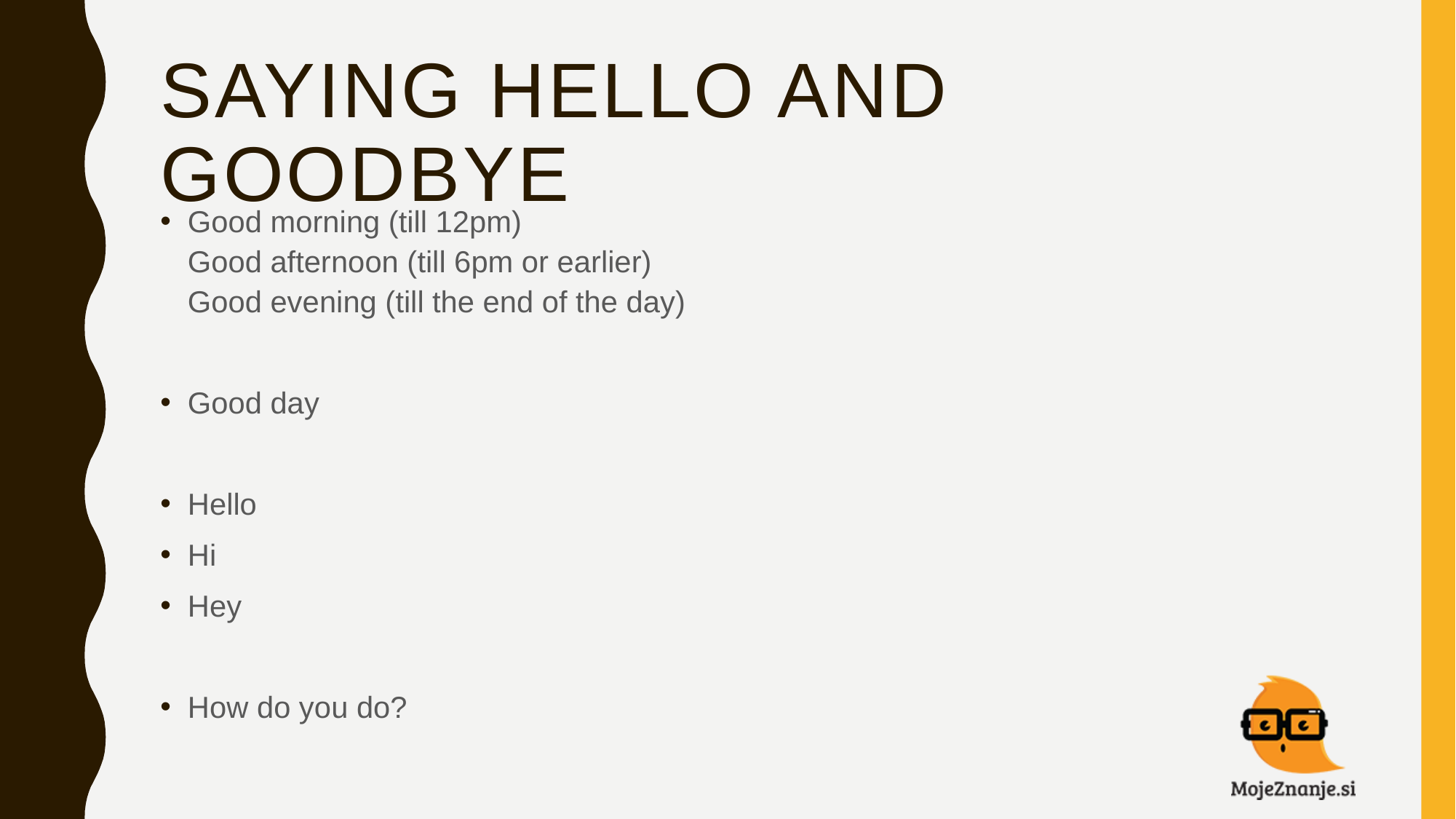

# SAYING HELLO AND GOODBYE
Good morning (till 12pm)
Good afternoon (till 6pm or earlier)
Good evening (till the end of the day)

Good day

Hello
Hi
Hey

How do you do?